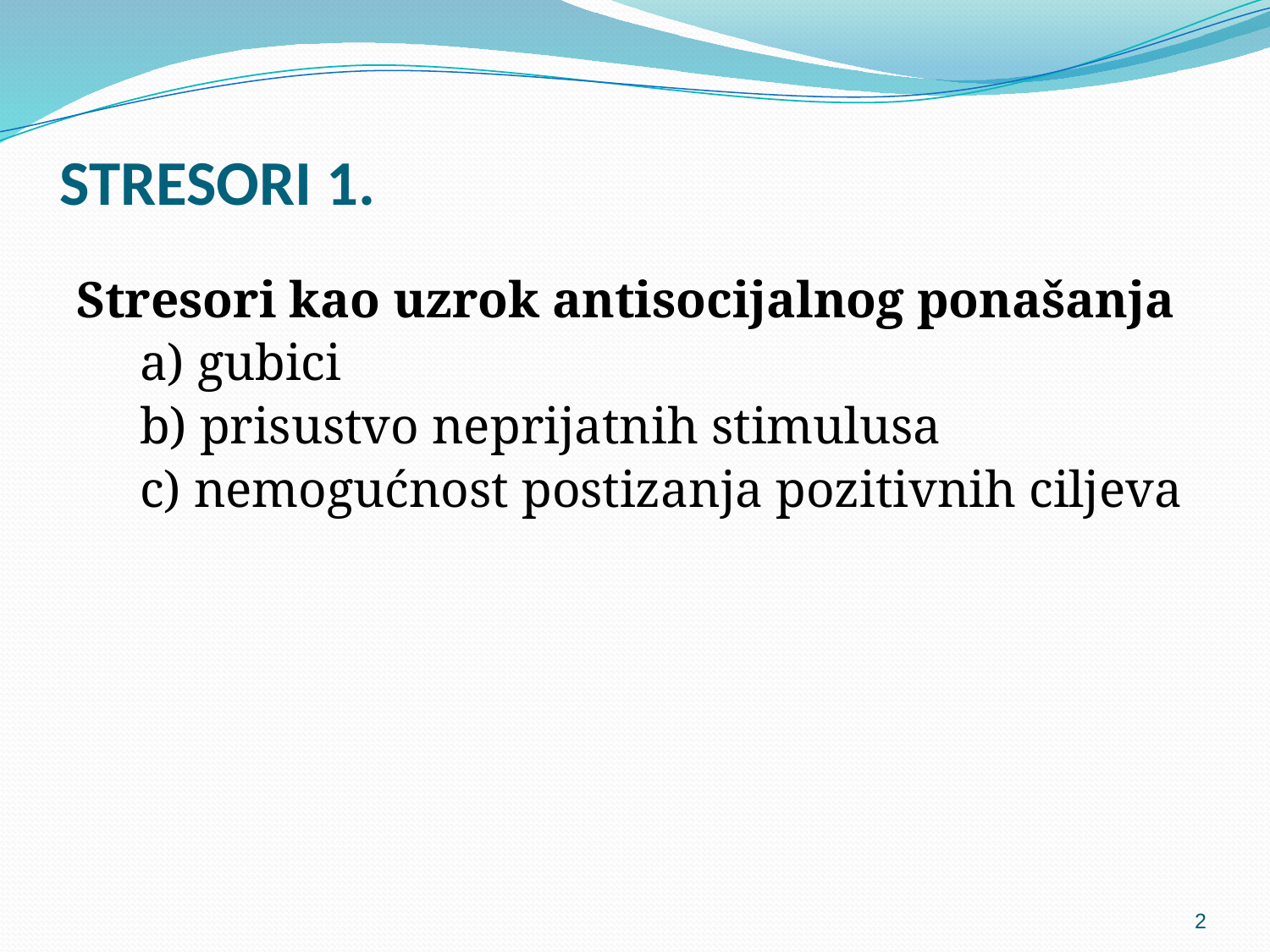

# STRESORI 1.
Stresori kao uzrok antisocijalnog ponašanja
a) gubici
b) prisustvo neprijatnih stimulusa
c) nemogućnost postizanja pozitivnih ciljeva
2